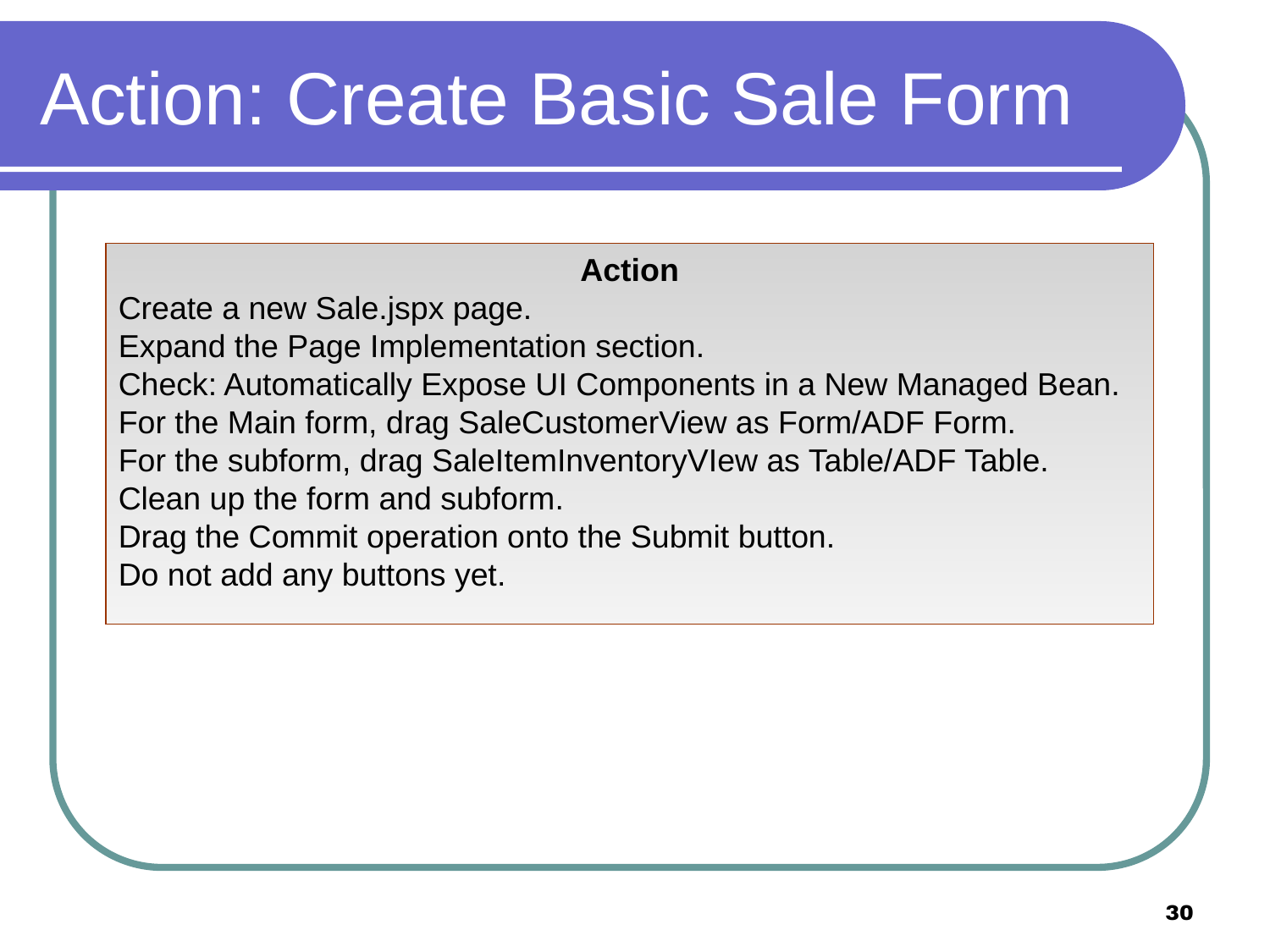

# Action: Create Basic Sale Form
Action
Create a new Sale.jspx page.
Expand the Page Implementation section.
Check: Automatically Expose UI Components in a New Managed Bean.
For the Main form, drag SaleCustomerView as Form/ADF Form.
For the subform, drag SaleItemInventoryVIew as Table/ADF Table.
Clean up the form and subform.
Drag the Commit operation onto the Submit button.
Do not add any buttons yet.

30